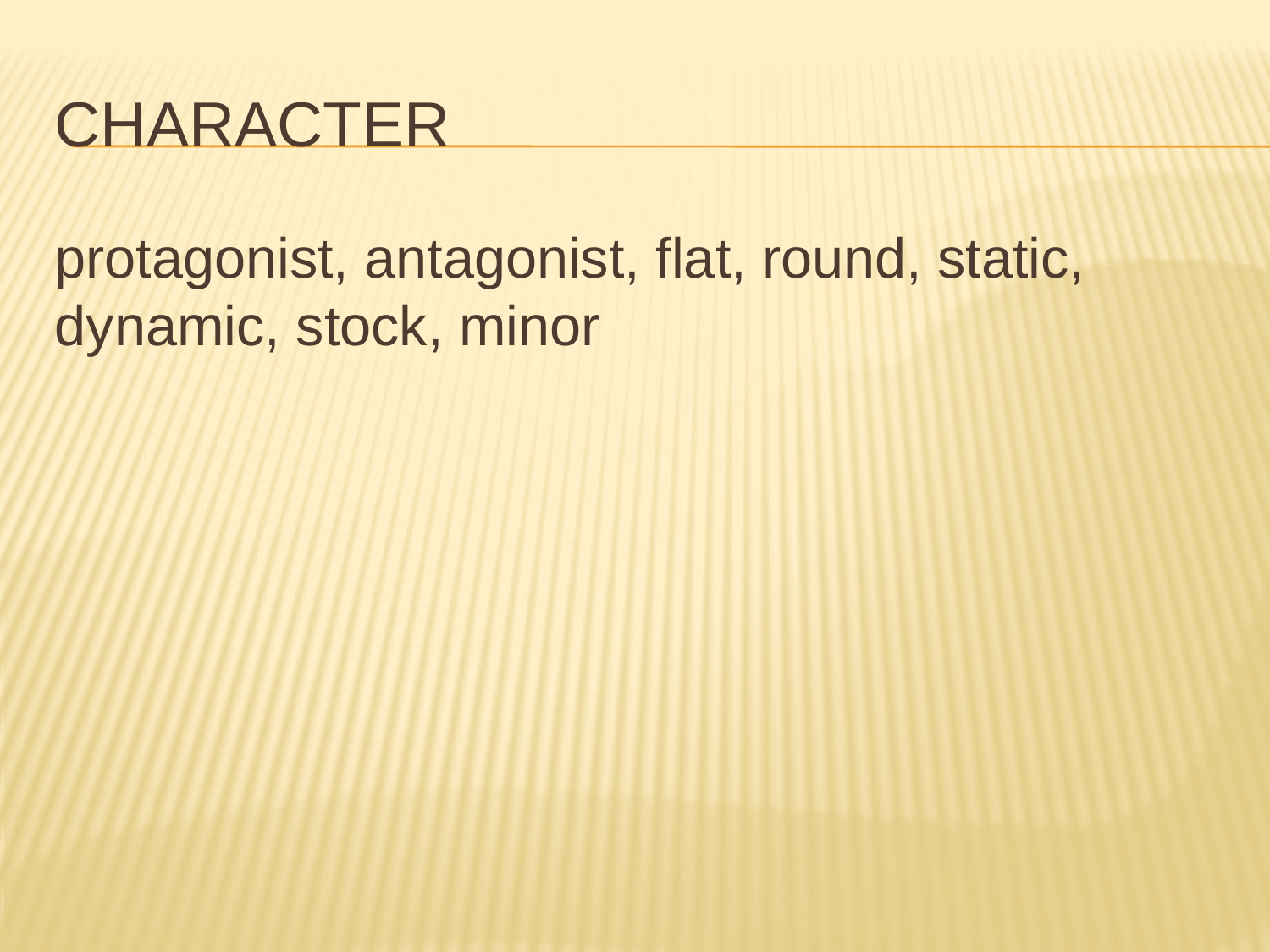

# Character
protagonist, antagonist, flat, round, static, dynamic, stock, minor